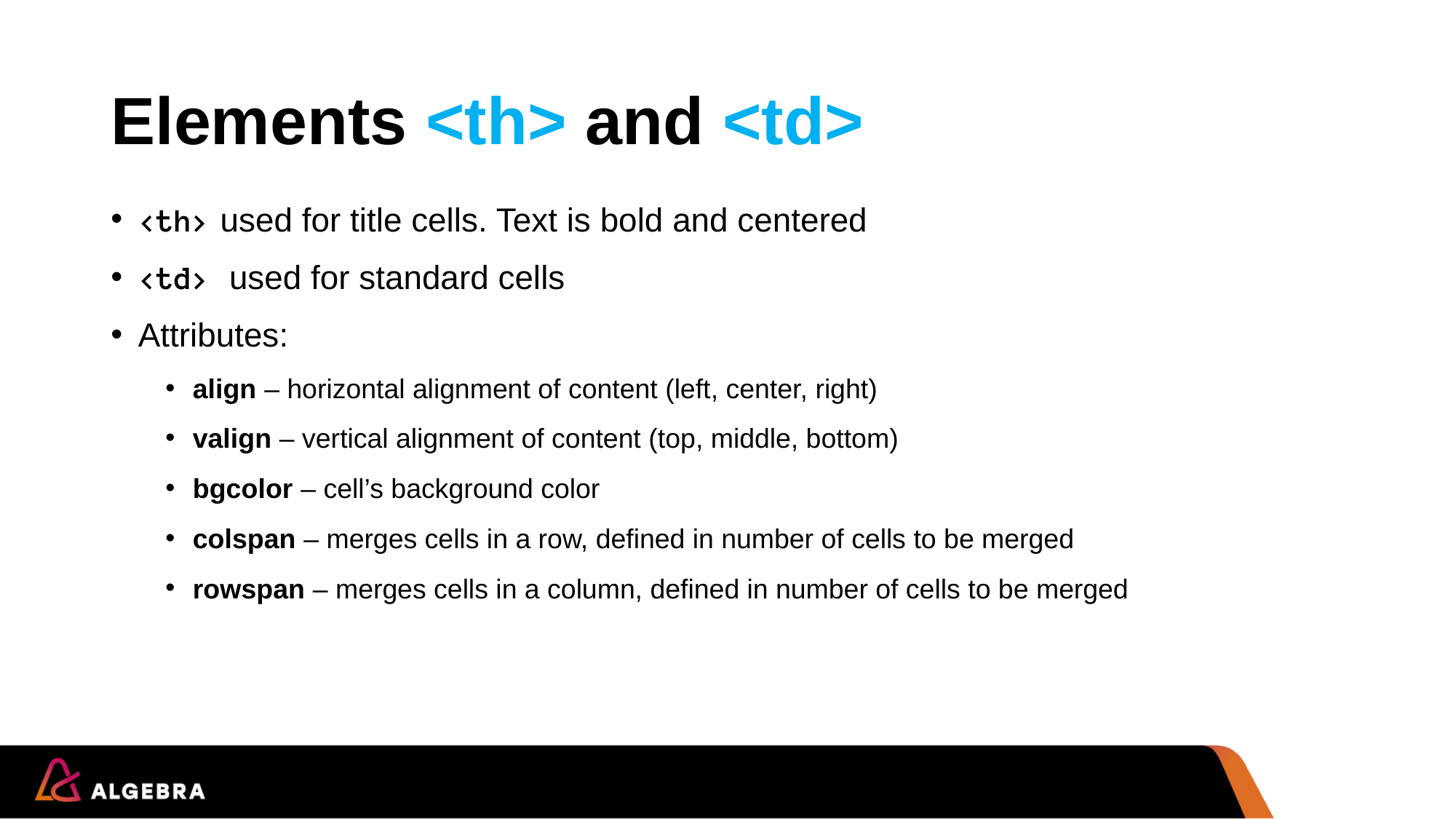

# Elements <th> and <td>
<th> used for title cells. Text is bold and centered
<td> used for standard cells
Attributes:
align – horizontal alignment of content (left, center, right)
valign – vertical alignment of content (top, middle, bottom)
bgcolor – cell’s background color
colspan – merges cells in a row, defined in number of cells to be merged
rowspan – merges cells in a column, defined in number of cells to be merged